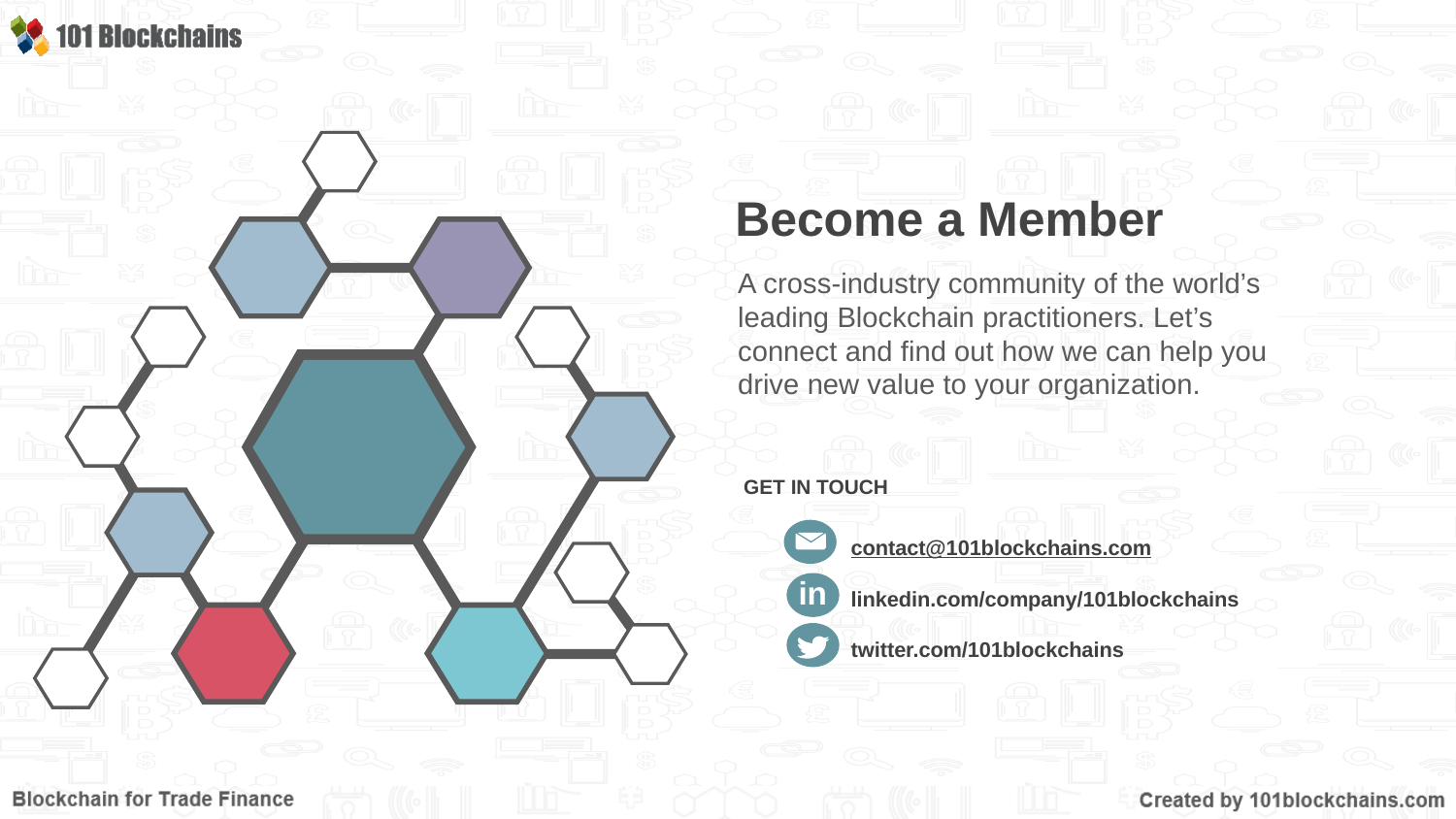

Become a Member
A cross-industry community of the world’s leading Blockchain practitioners. Let’s connect and find out how we can help you drive new value to your organization.

contact@101blockchains.com
linkedin.com/company/101blockchains
twitter.com/101blockchains

GET IN TOUCH
in